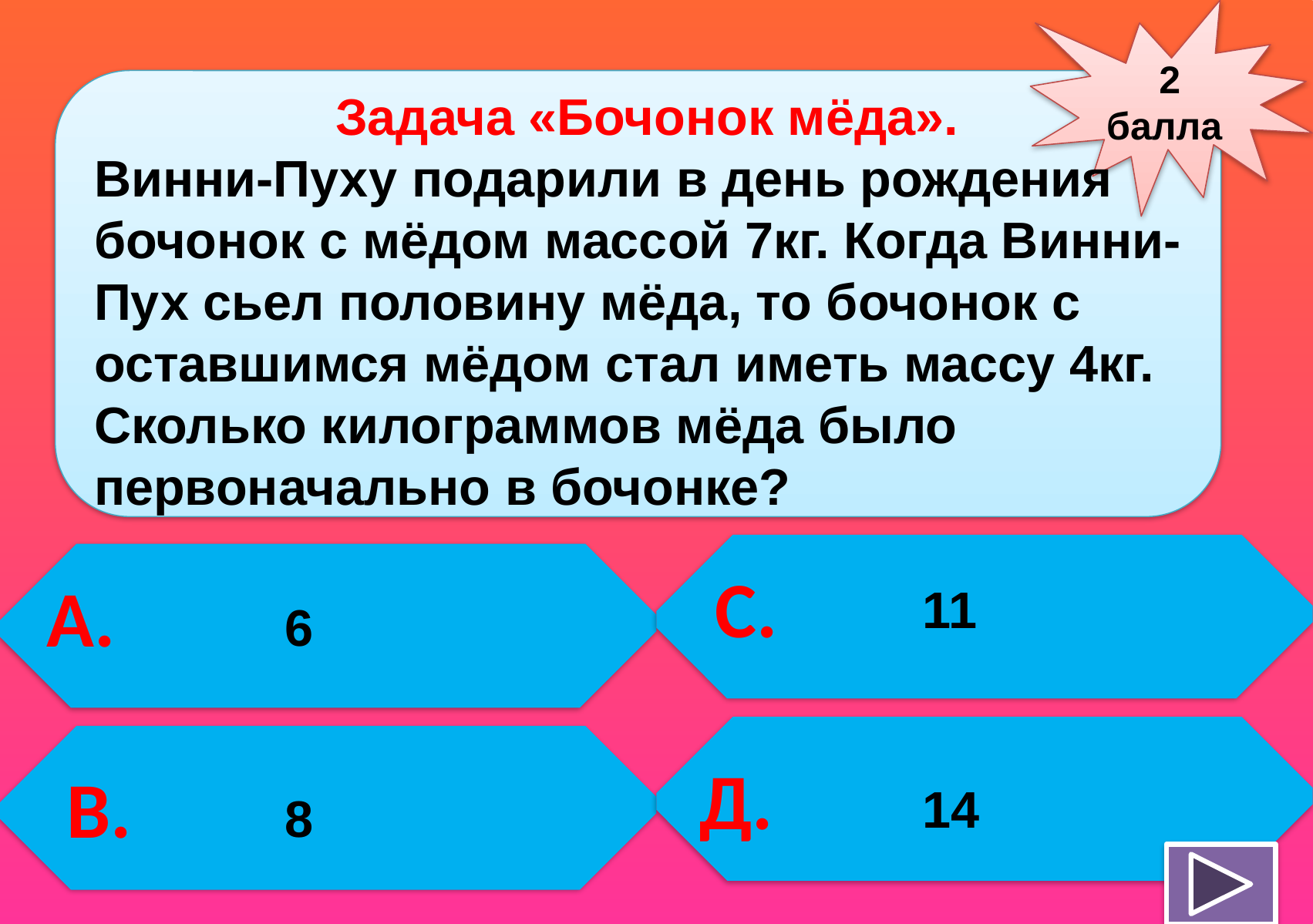

2
балла

Задача «Бочонок мёда».
Винни-Пуху подарили в день рождения бочонок с мёдом массой 7кг. Когда Винни-Пух сьел половину мёда, то бочонок с оставшимся мёдом стал иметь массу 4кг. Сколько килограммов мёда было первоначально в бочонке?

С.

А.
11
6

Д.
В.
14
8